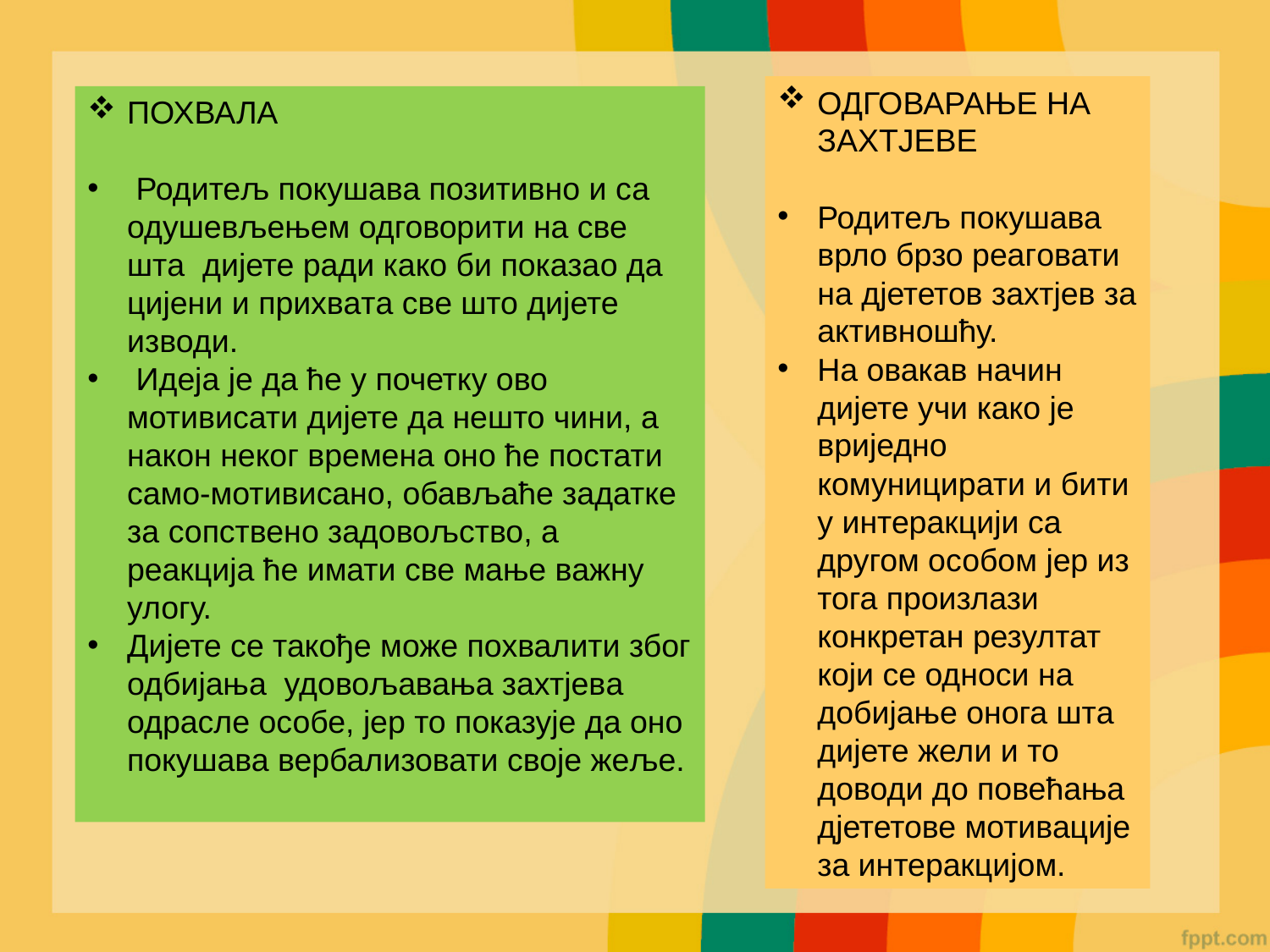

ОДГОВАРАЊЕ НА ЗАХТЈЕВЕ

Родитељ покушава врло брзо реаговати на дјететов захтјев за активношћу.
На овакав начин дијете учи како је вриједно комуницирати и бити у интеракцији са другом особом јер из тога произлази конкретан резултат који се односи на добијање онога шта дијете жели и то доводи до повећања дјететове мотивације за интеракцијом.
ПОХВАЛА

 Родитељ покушава позитивно и са одушевљењем одговорити на све шта  дијете ради како би показао да цијени и прихвата све што дијете изводи.
 Идеја је да ће у почетку ово мотивисати дијете да нешто чини, а након неког времена оно ће постати само-мотивисано, обављаће задатке за сопствено задовољство, а реакција ће имати све мање важну улогу.
Дијете се такође може похвалити због одбијања  удовољавања захтјева одрасле особе, јер то показује да оно покушава вербализовати своје жеље.